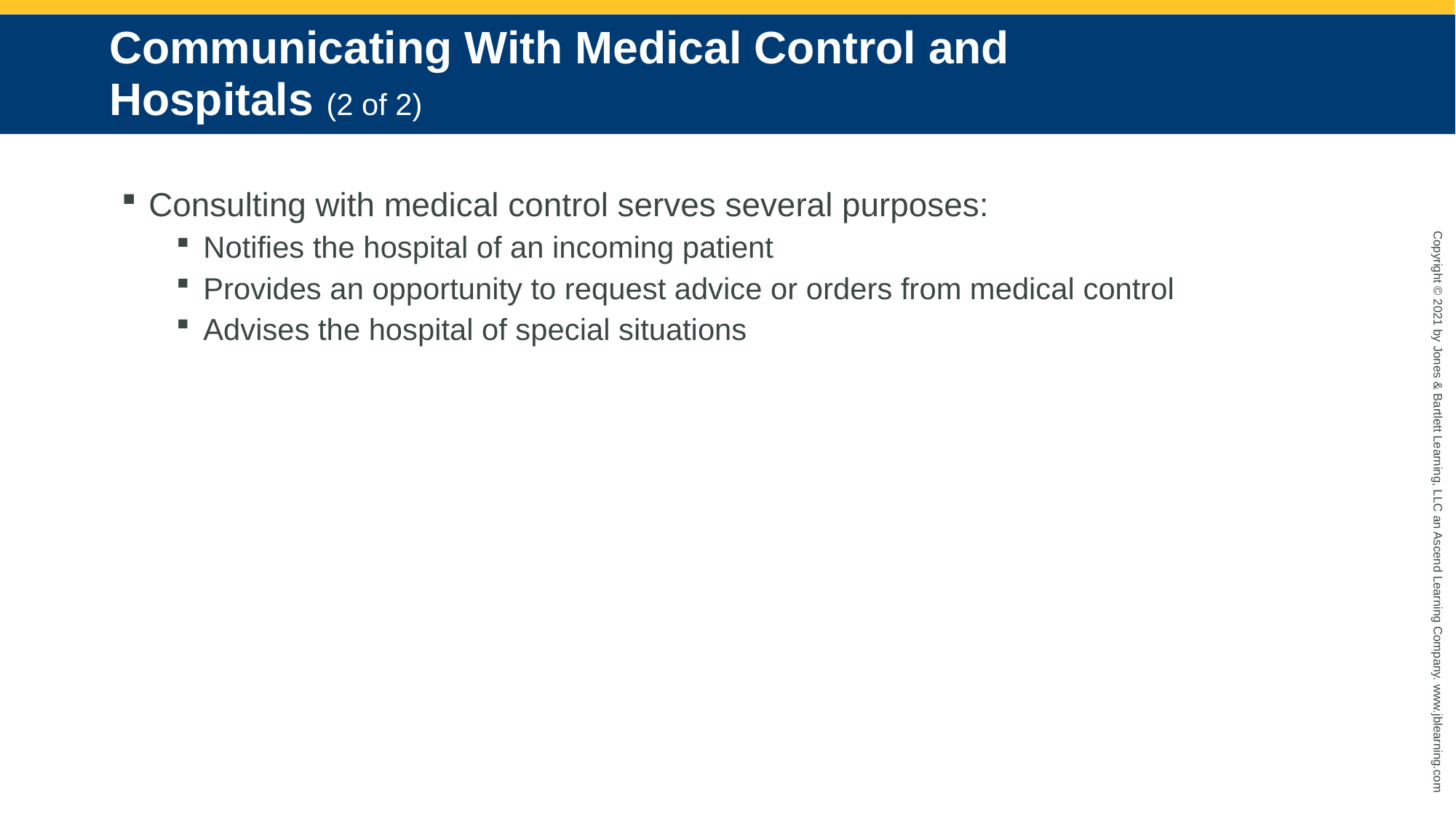

# Communicating With Medical Control and Hospitals (2 of 2)
Consulting with medical control serves several purposes:
Notifies the hospital of an incoming patient
Provides an opportunity to request advice or orders from medical control
Advises the hospital of special situations